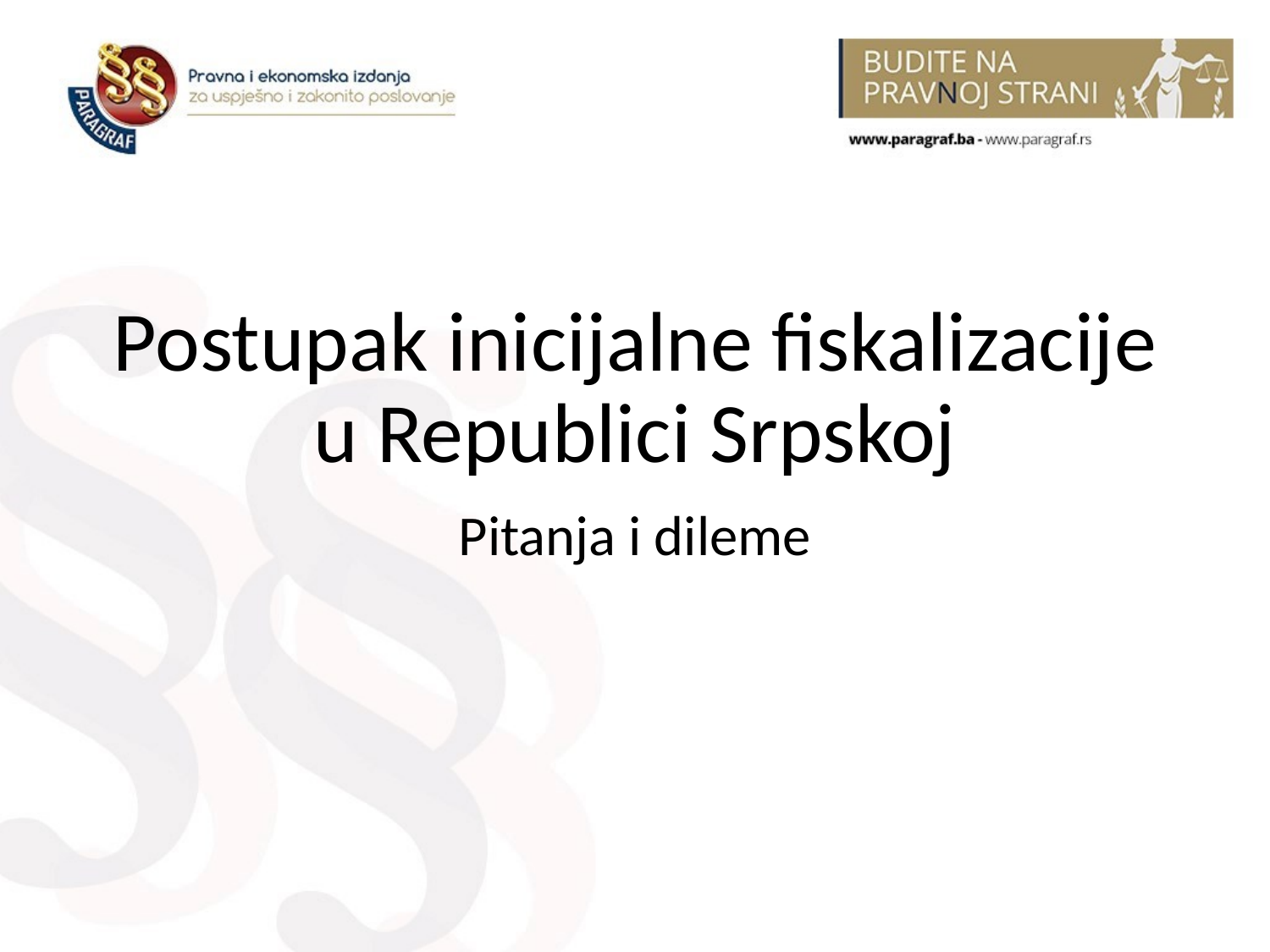

# Postupak inicijalne fiskalizacije u Republici Srpskoj
Pitanja i dileme